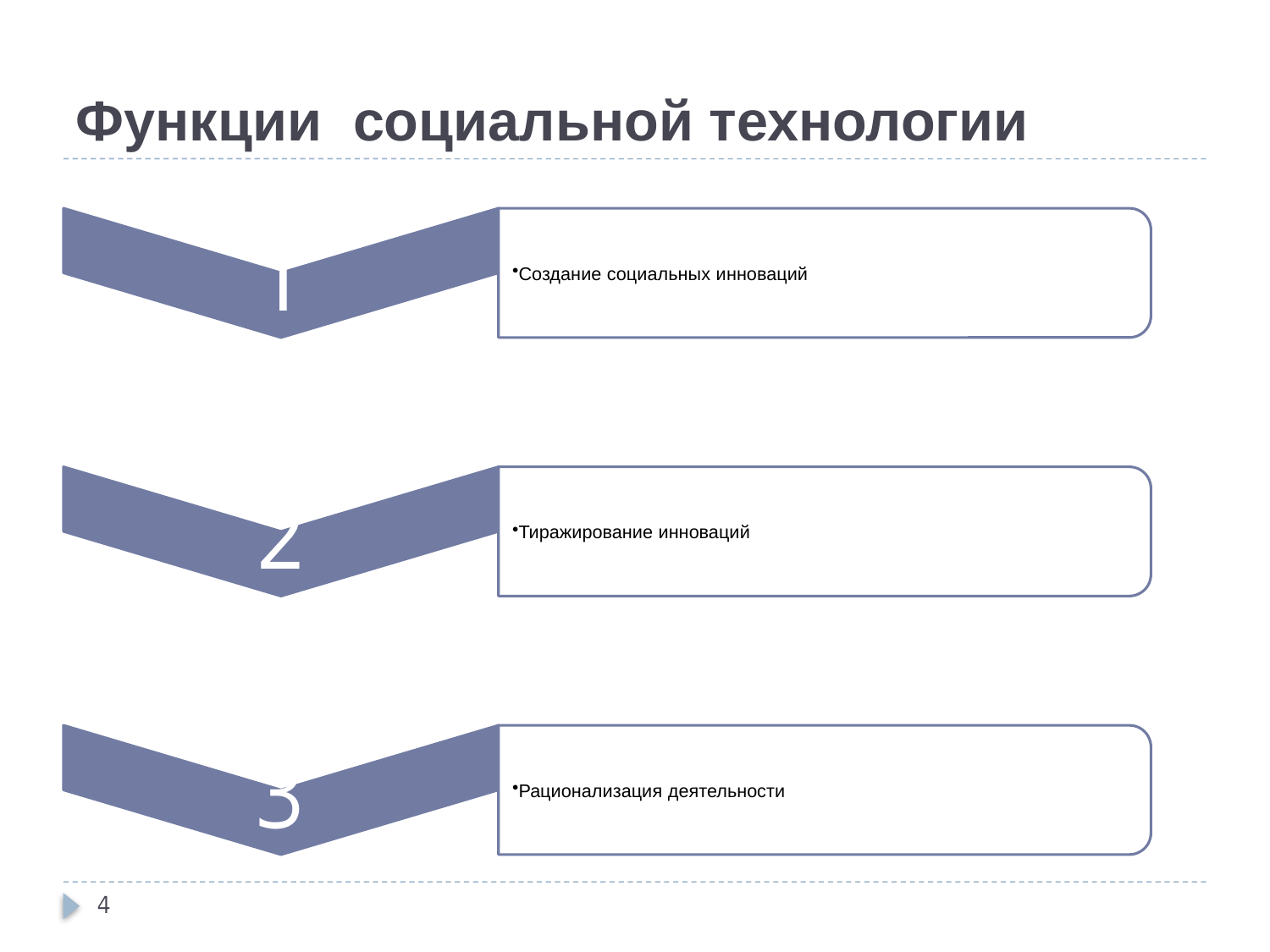

# Функции  социальной технологии
1
Создание социальных инноваций
2
Тиражирование инноваций
3
Рационализация деятельности
4